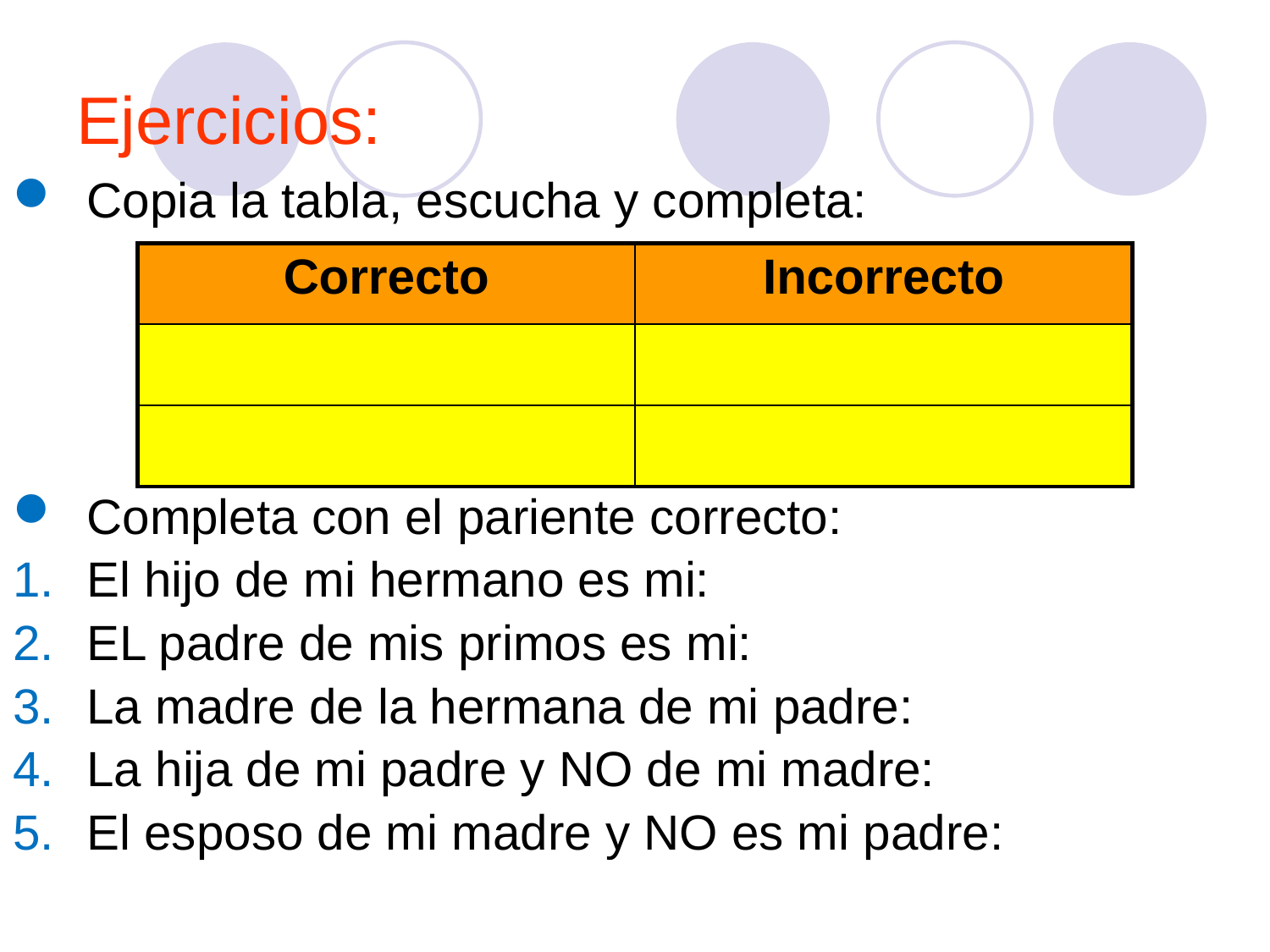

# Ejercicios:
Copia la tabla, escucha y completa:

Completa con el pariente correcto:
El hijo de mi hermano es mi:
EL padre de mis primos es mi:
La madre de la hermana de mi padre:
La hija de mi padre y NO de mi madre:
El esposo de mi madre y NO es mi padre:
| Correcto | Incorrecto |
| --- | --- |
|  |  |
|  |  |